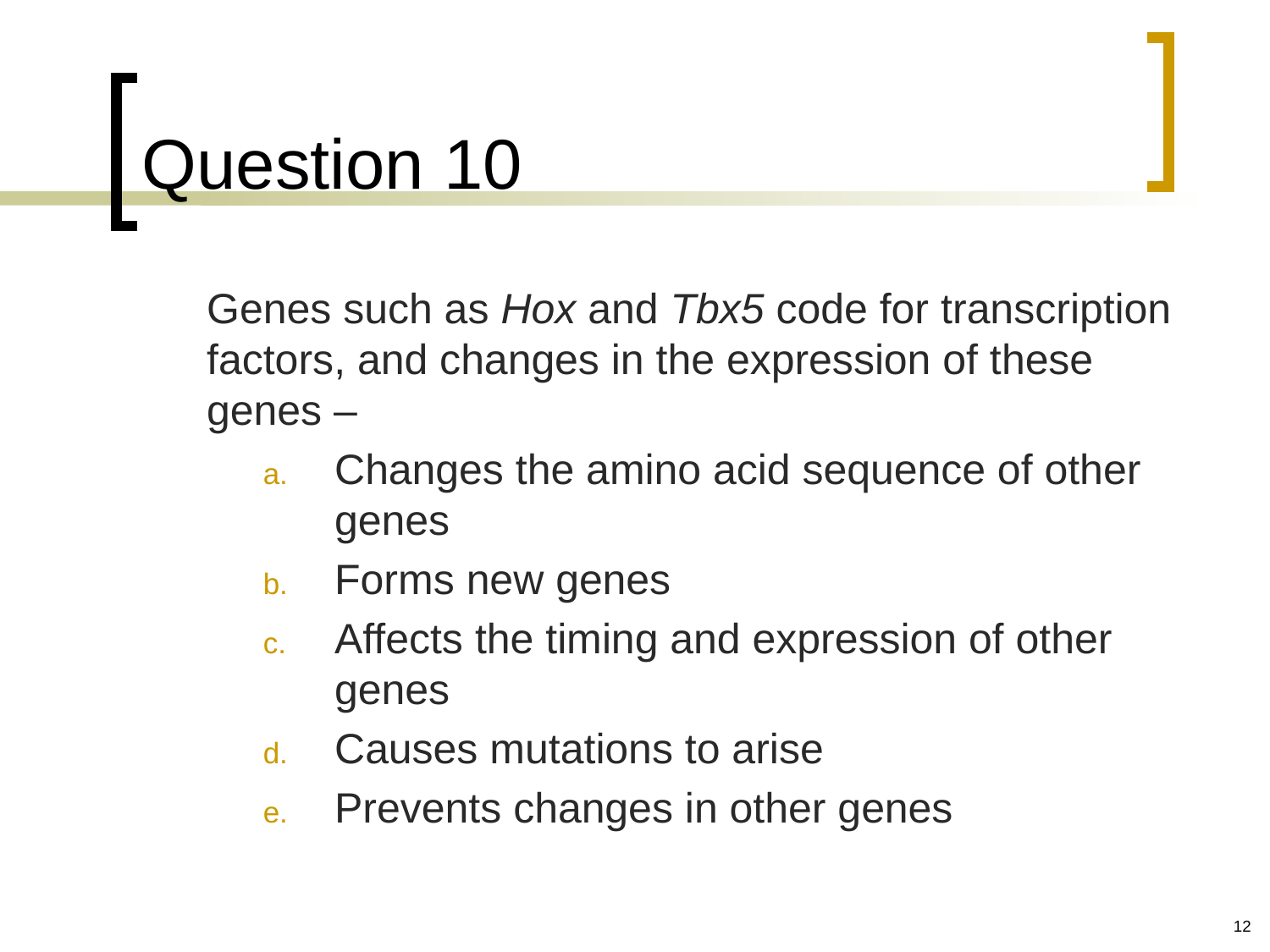

# Question 10
	Genes such as Hox and Tbx5 code for transcription factors, and changes in the expression of these genes –
Changes the amino acid sequence of other genes
Forms new genes
Affects the timing and expression of other genes
Causes mutations to arise
Prevents changes in other genes